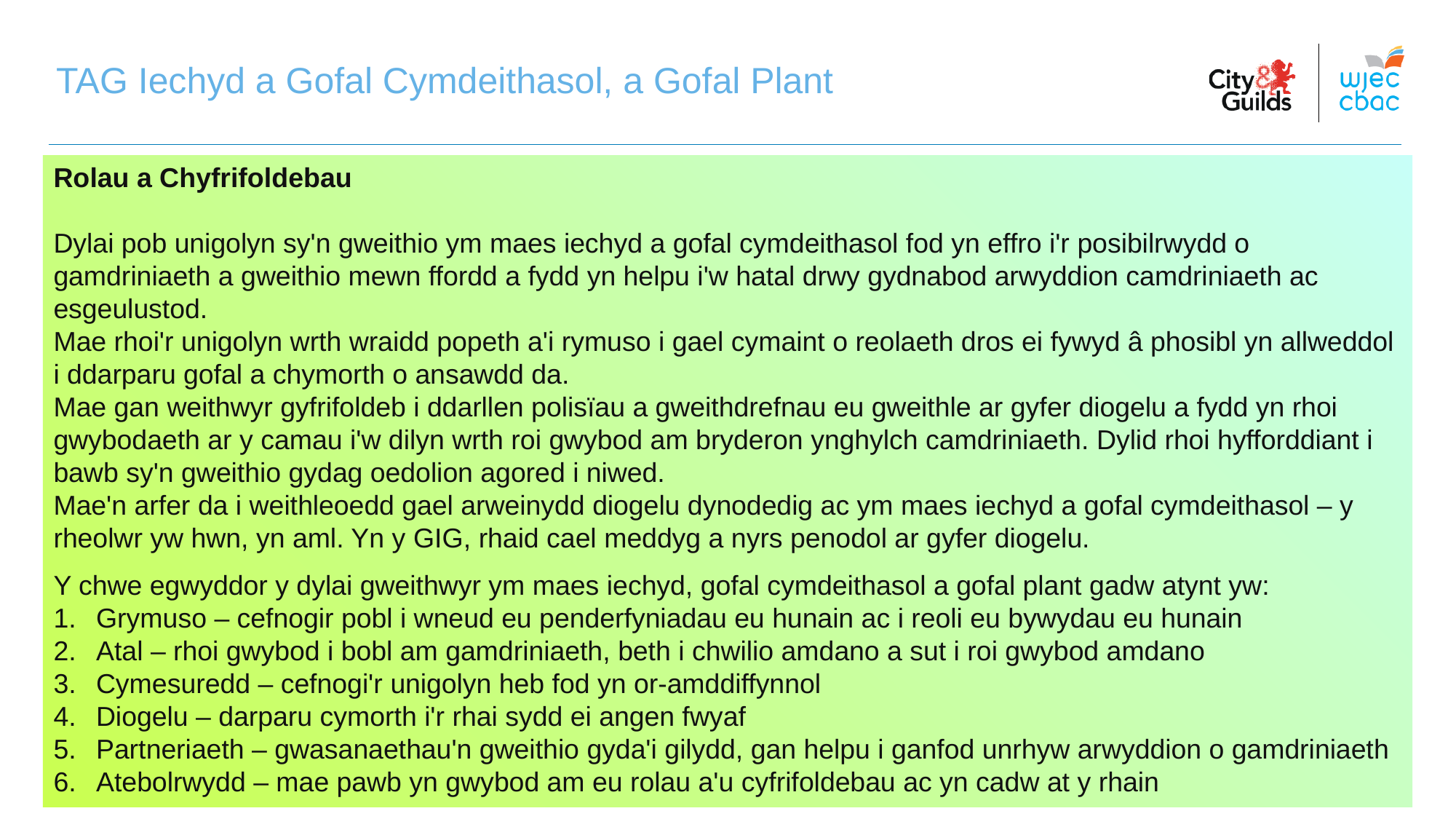

TAG Iechyd a Gofal Cymdeithasol, a Gofal Plant
Rolau a Chyfrifoldebau
Dylai pob unigolyn sy'n gweithio ym maes iechyd a gofal cymdeithasol fod yn effro i'r posibilrwydd o gamdriniaeth a gweithio mewn ffordd a fydd yn helpu i'w hatal drwy gydnabod arwyddion camdriniaeth ac esgeulustod.
Mae rhoi'r unigolyn wrth wraidd popeth a'i rymuso i gael cymaint o reolaeth dros ei fywyd â phosibl yn allweddol i ddarparu gofal a chymorth o ansawdd da.
Mae gan weithwyr gyfrifoldeb i ddarllen polisïau a gweithdrefnau eu gweithle ar gyfer diogelu a fydd yn rhoi gwybodaeth ar y camau i'w dilyn wrth roi gwybod am bryderon ynghylch camdriniaeth. Dylid rhoi hyfforddiant i bawb sy'n gweithio gydag oedolion agored i niwed.
Mae'n arfer da i weithleoedd gael arweinydd diogelu dynodedig ac ym maes iechyd a gofal cymdeithasol – y rheolwr yw hwn, yn aml. Yn y GIG, rhaid cael meddyg a nyrs penodol ar gyfer diogelu.

Y chwe egwyddor y dylai gweithwyr ym maes iechyd, gofal cymdeithasol a gofal plant gadw atynt yw:
Grymuso – cefnogir pobl i wneud eu penderfyniadau eu hunain ac i reoli eu bywydau eu hunain
Atal – rhoi gwybod i bobl am gamdriniaeth, beth i chwilio amdano a sut i roi gwybod amdano
Cymesuredd – cefnogi'r unigolyn heb fod yn or-amddiffynnol
Diogelu – darparu cymorth i'r rhai sydd ei angen fwyaf
Partneriaeth – gwasanaethau'n gweithio gyda'i gilydd, gan helpu i ganfod unrhyw arwyddion o gamdriniaeth
Atebolrwydd – mae pawb yn gwybod am eu rolau a'u cyfrifoldebau ac yn cadw at y rhain